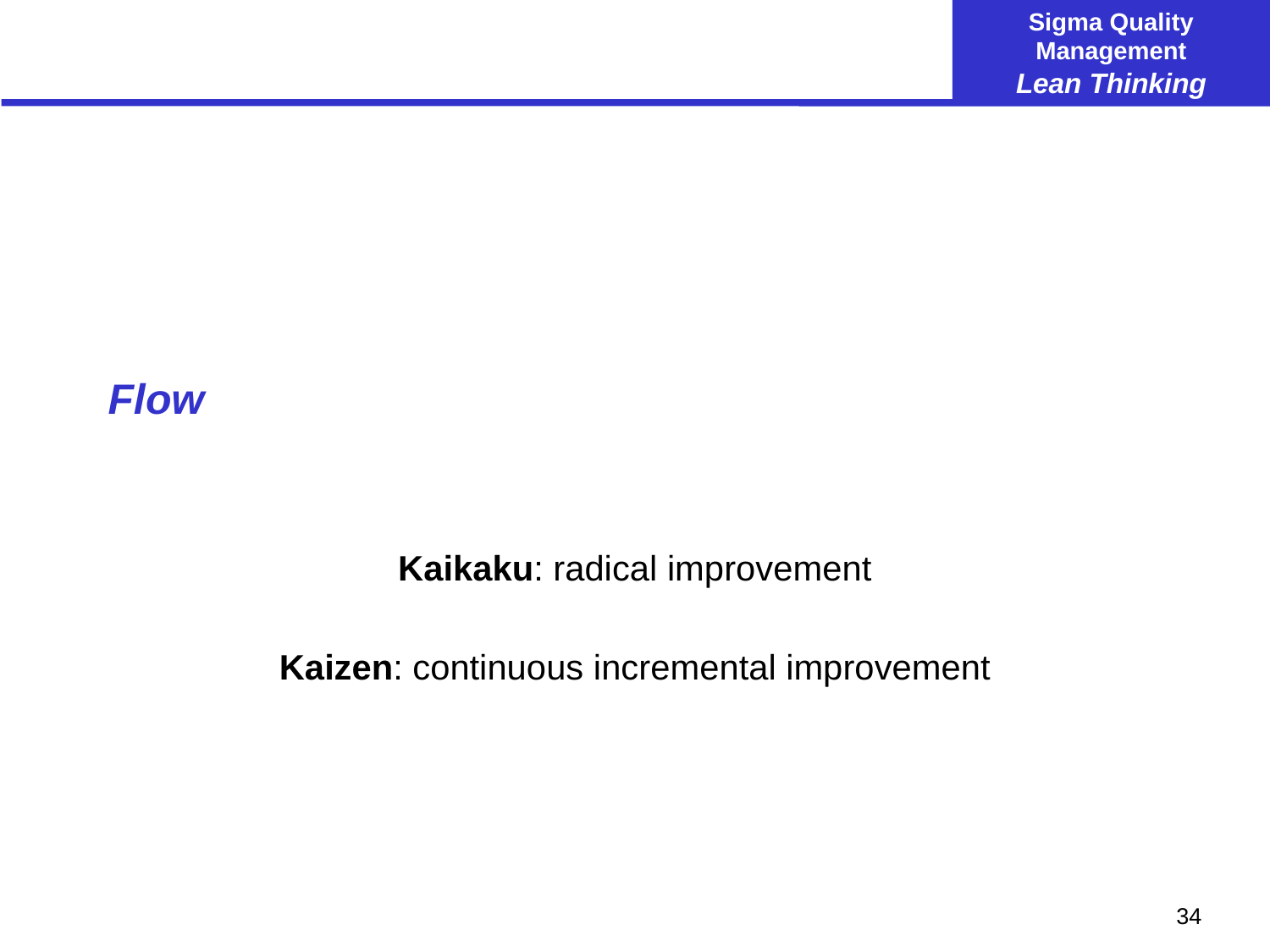

# Flow
Kaikaku: radical improvement

Kaizen: continuous incremental improvement